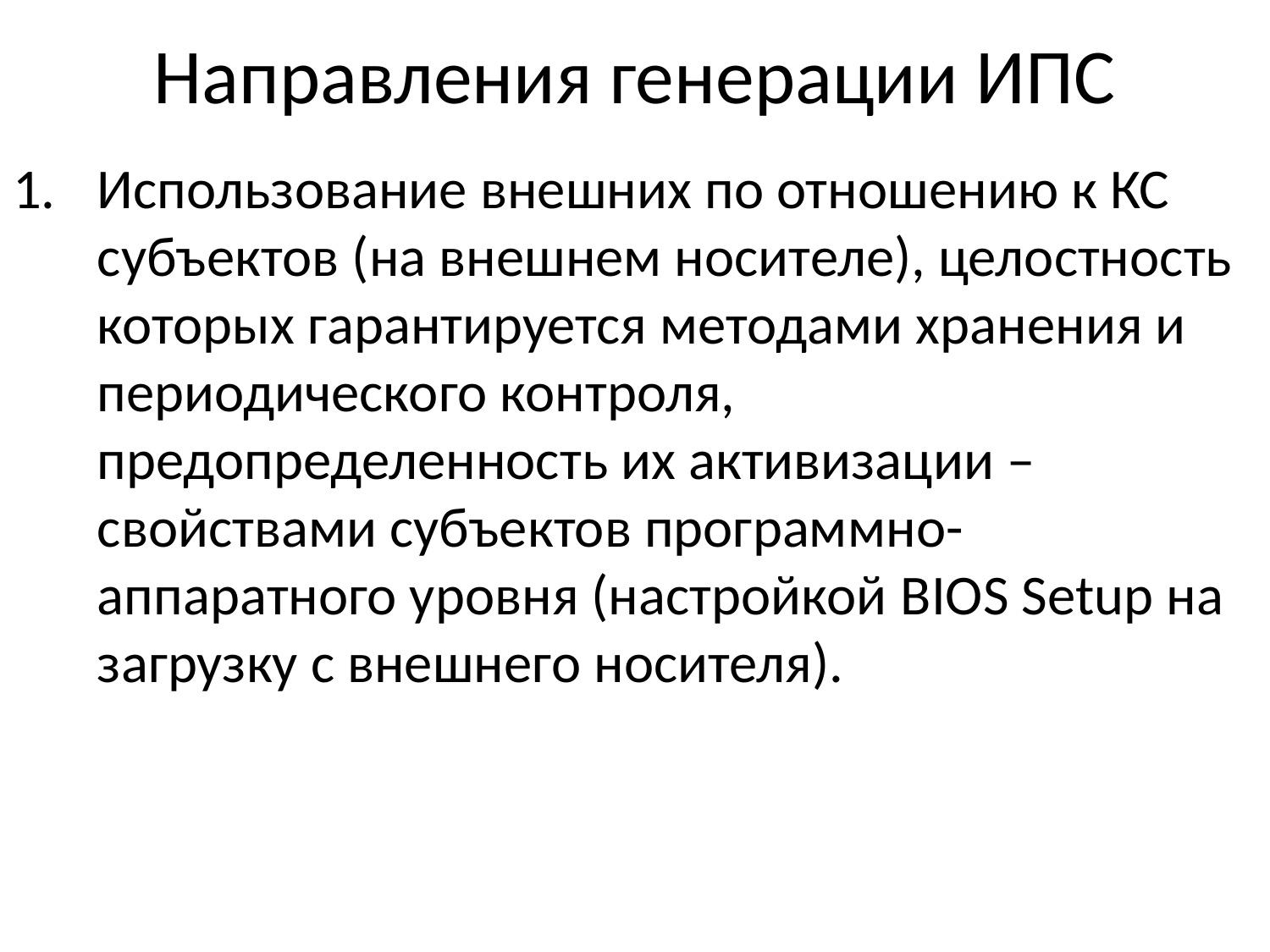

# Направления генерации ИПС
Использование внешних по отношению к КС субъектов (на внешнем носителе), целостность которых гарантируется методами хранения и периодического контроля, предопределенность их активизации – свойствами субъектов программно-аппаратного уровня (настройкой BIOS Setup на загрузку с внешнего носителя).